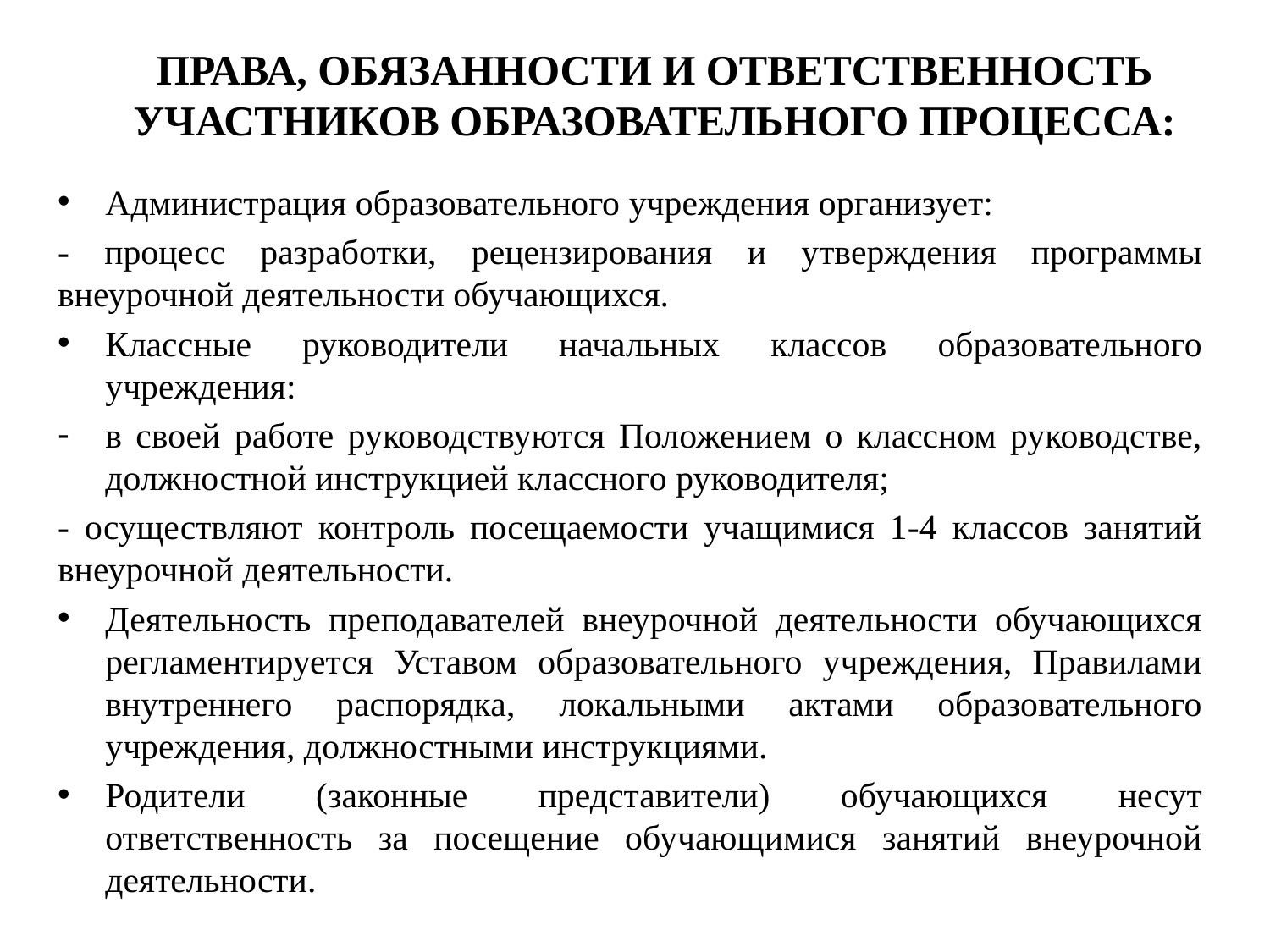

# Права, обязанности и ответственность участников образовательного процесса:
Администрация образовательного учреждения организует:
- процесс разработки, рецензирования и утверждения программы внеурочной деятельности обучающихся.
Классные руководители начальных классов образовательного учреждения:
в своей работе руководствуются Положением о классном руководстве, должностной инструкцией классного руководителя;
- осуществляют контроль посещаемости учащимися 1-4 классов занятий внеурочной деятельности.
Деятельность преподавателей внеурочной деятельности обучающихся регламентируется Уставом образовательного учреждения, Правилами внутреннего распорядка, локальными актами образовательного учреждения, должностными инструкциями.
Родители (законные представители) обучающихся несут ответственность за посещение обучающимися занятий внеурочной деятельности.